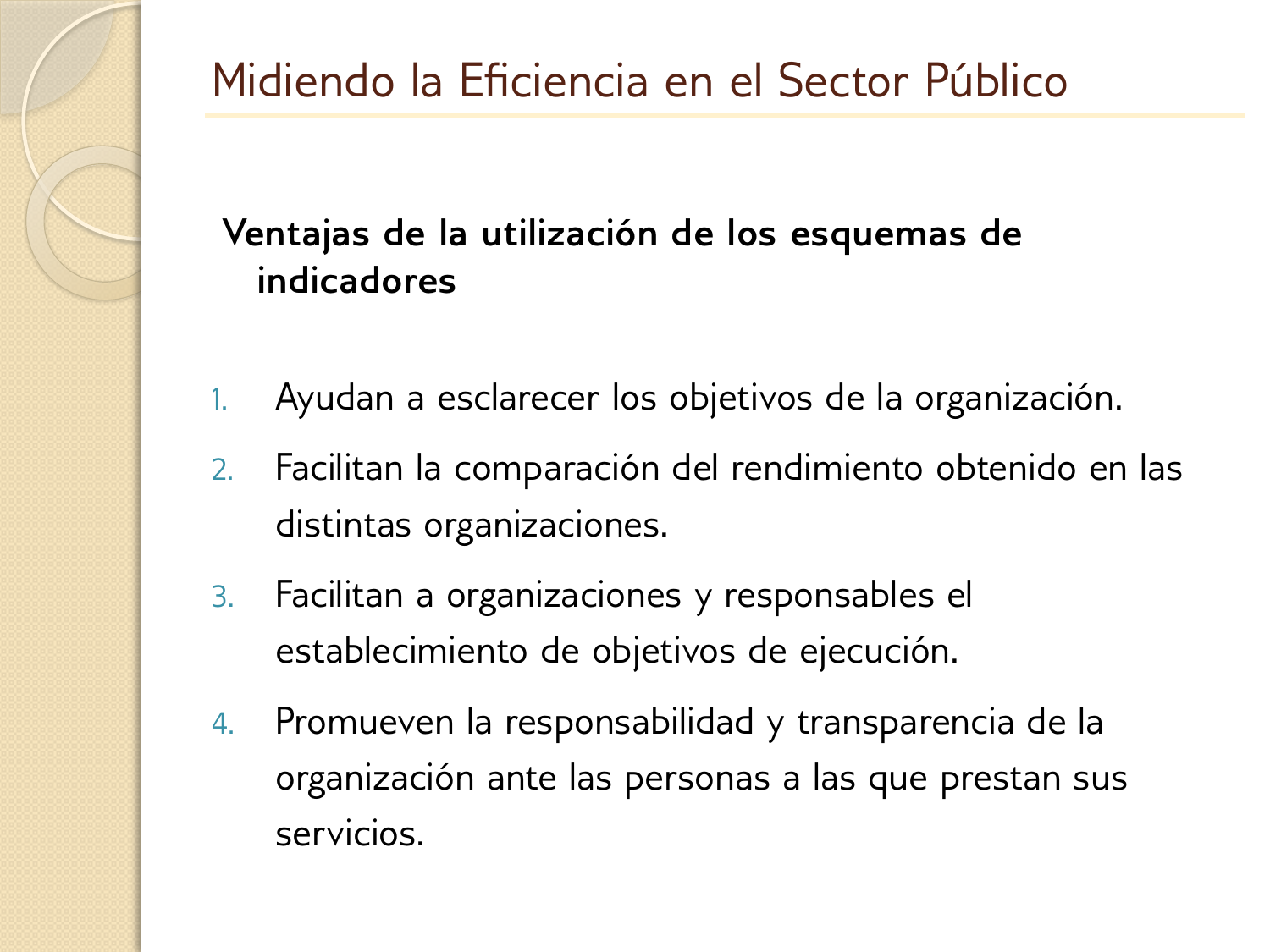

# Midiendo la Eficiencia en el Sector Público
Ventajas de la utilización de los esquemas de indicadores

Ayudan a esclarecer los objetivos de la organización.
Facilitan la comparación del rendimiento obtenido en las distintas organizaciones.
Facilitan a organizaciones y responsables el establecimiento de objetivos de ejecución.
Promueven la responsabilidad y transparencia de la organización ante las personas a las que prestan sus servicios.